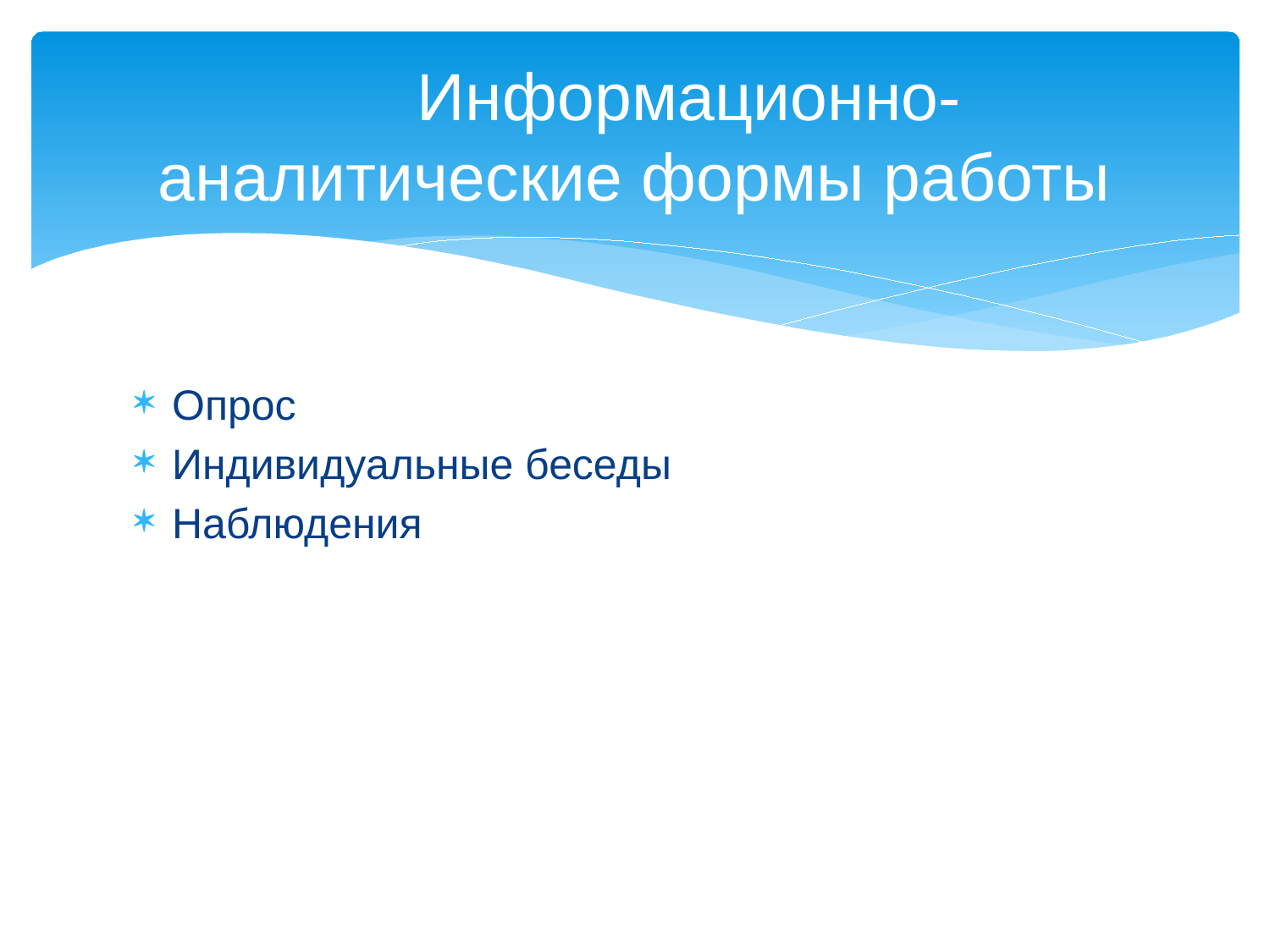

# Информационно-аналитические формы работы
Опрос
Индивидуальные беседы
Наблюдения